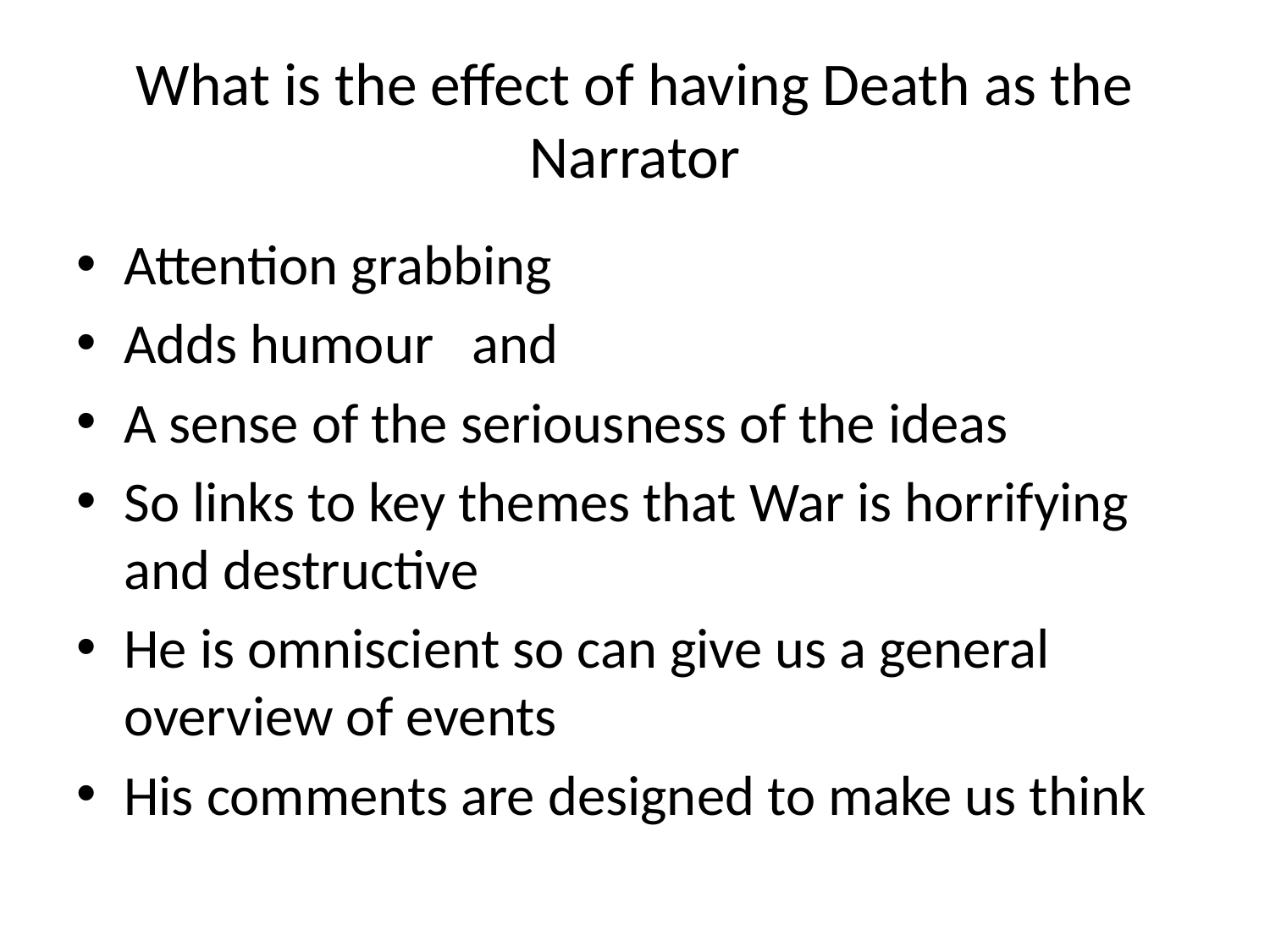

# What is the effect of having Death as the Narrator
Attention grabbing
Adds humour   and
A sense of the seriousness of the ideas
So links to key themes that War is horrifying and destructive
He is omniscient so can give us a general overview of events
His comments are designed to make us think